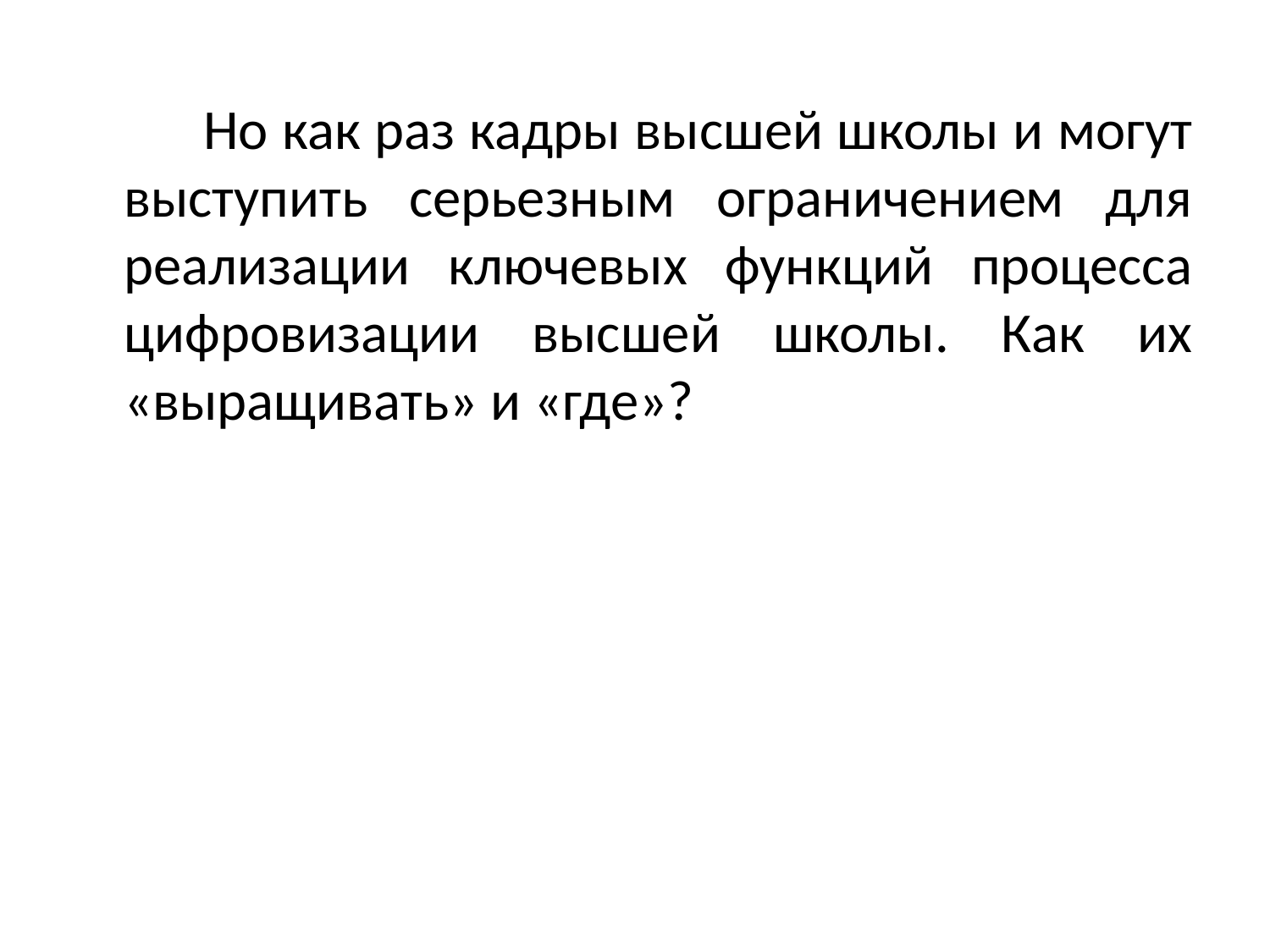

Но как раз кадры высшей школы и могут выступить серьезным ограничением для реализации ключевых функций процесса цифровизации высшей школы. Как их «выращивать» и «где»?